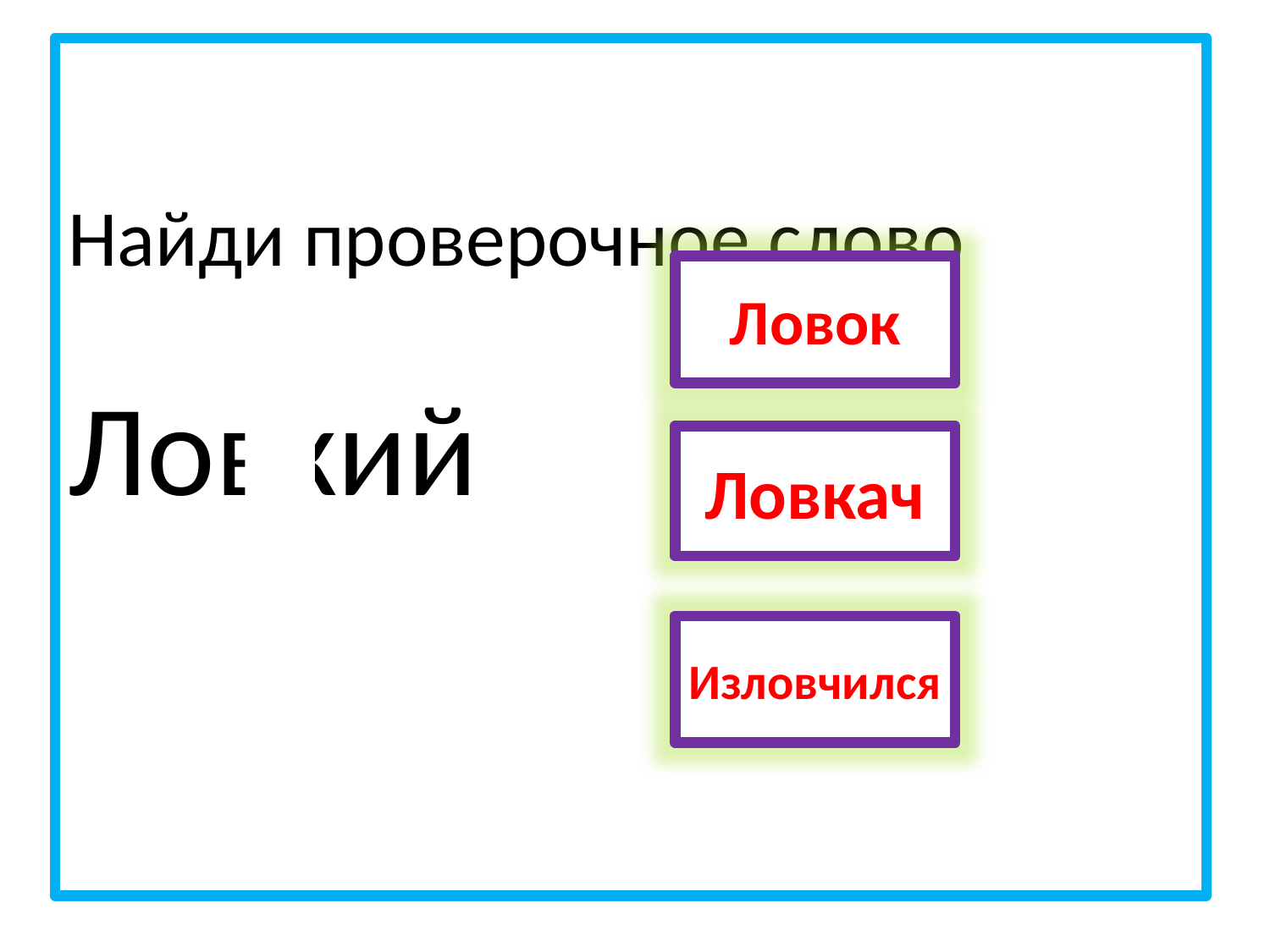

# Найди проверочное слово Ловкий
Ловок

Ловкач
Изловчился